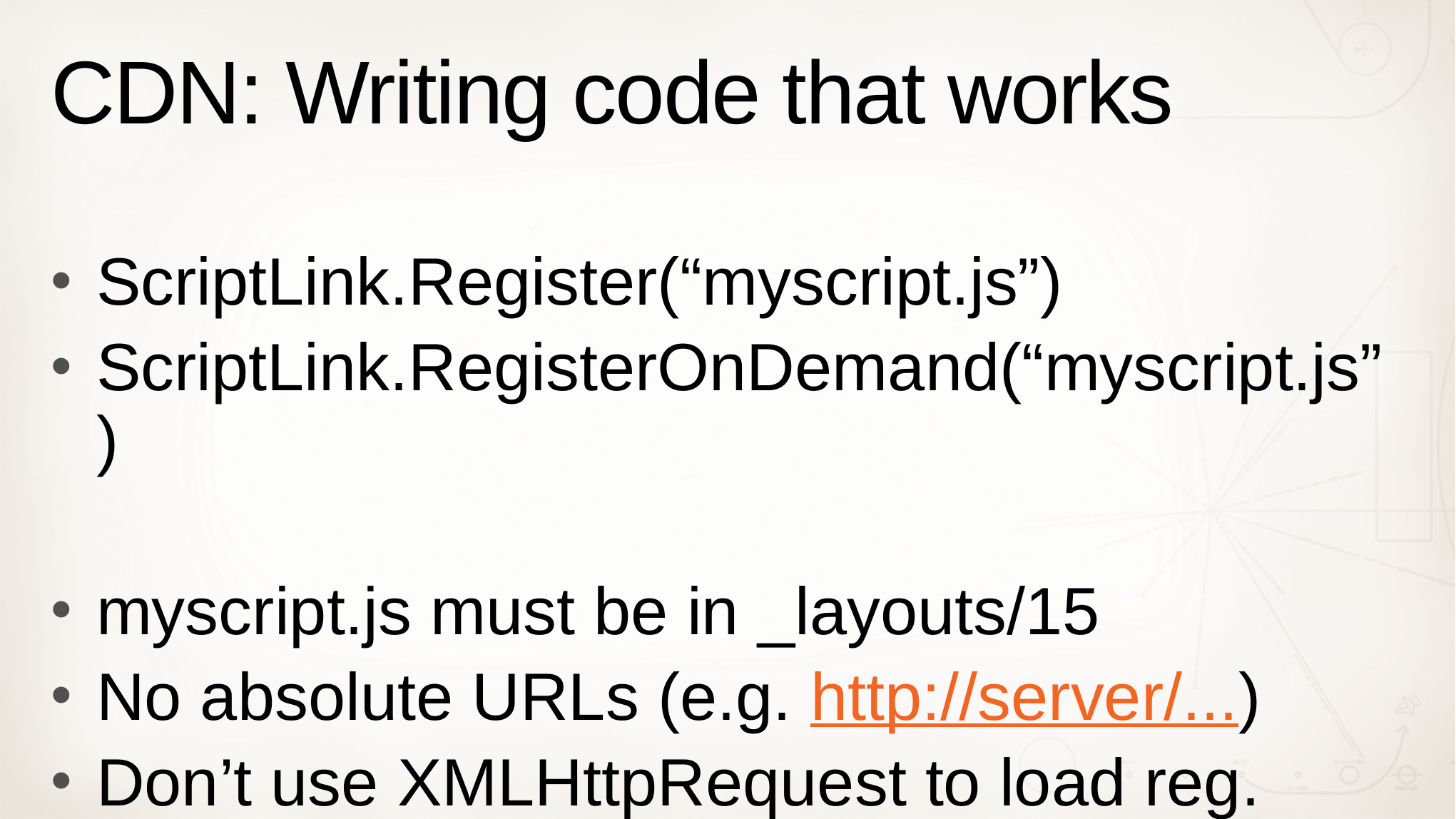

# CDN: Writing code that works

ScriptLink.Register(“myscript.js”)
ScriptLink.RegisterOnDemand(“myscript.js”)

myscript.js must be in _layouts/15
No absolute URLs (e.g. http://server/...)
Don’t use XMLHttpRequest to load reg. scripts